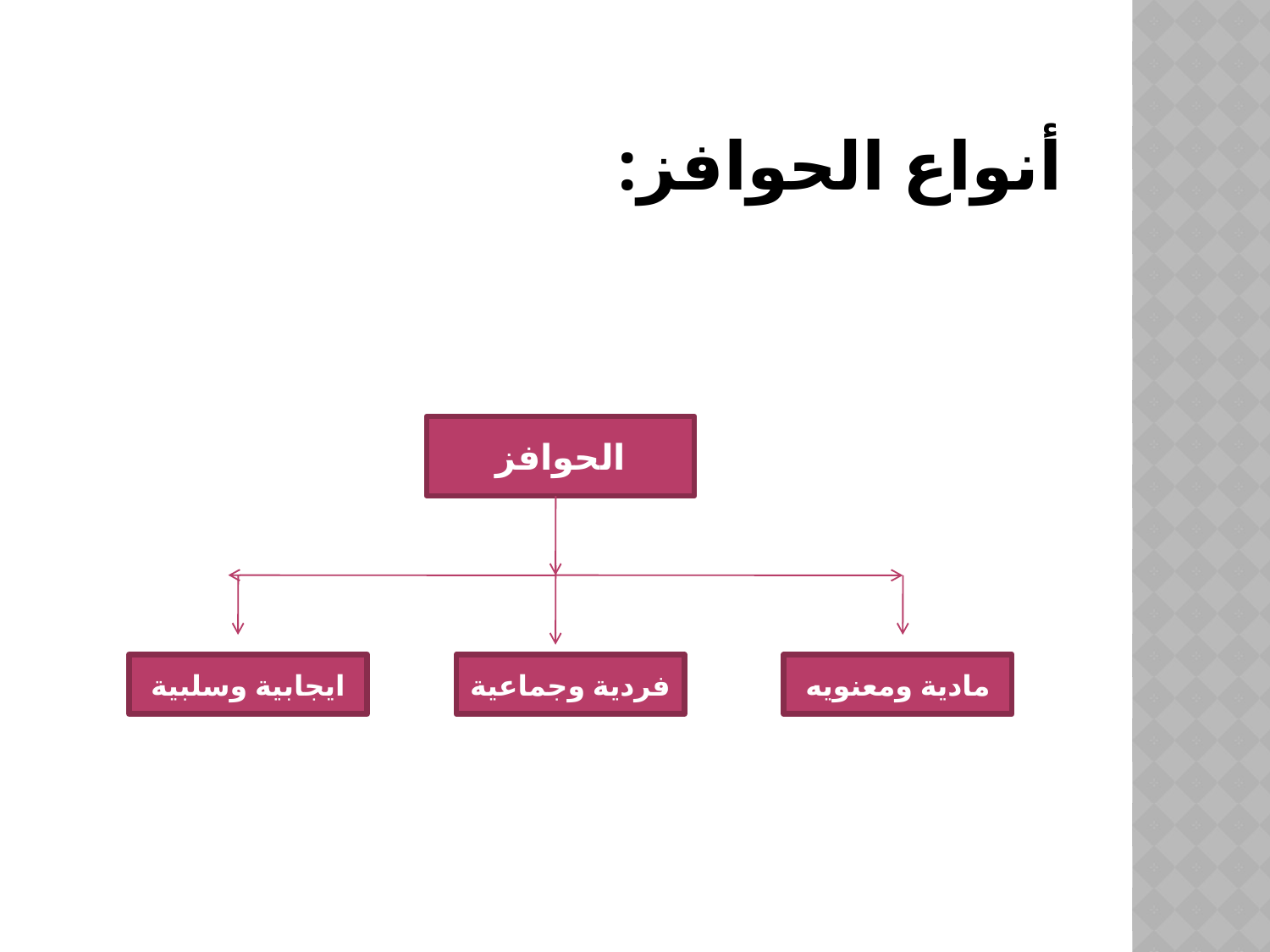

# أنواع الحوافز:

الحوافز
ايجابية وسلبية
فردية وجماعية
مادية ومعنويه